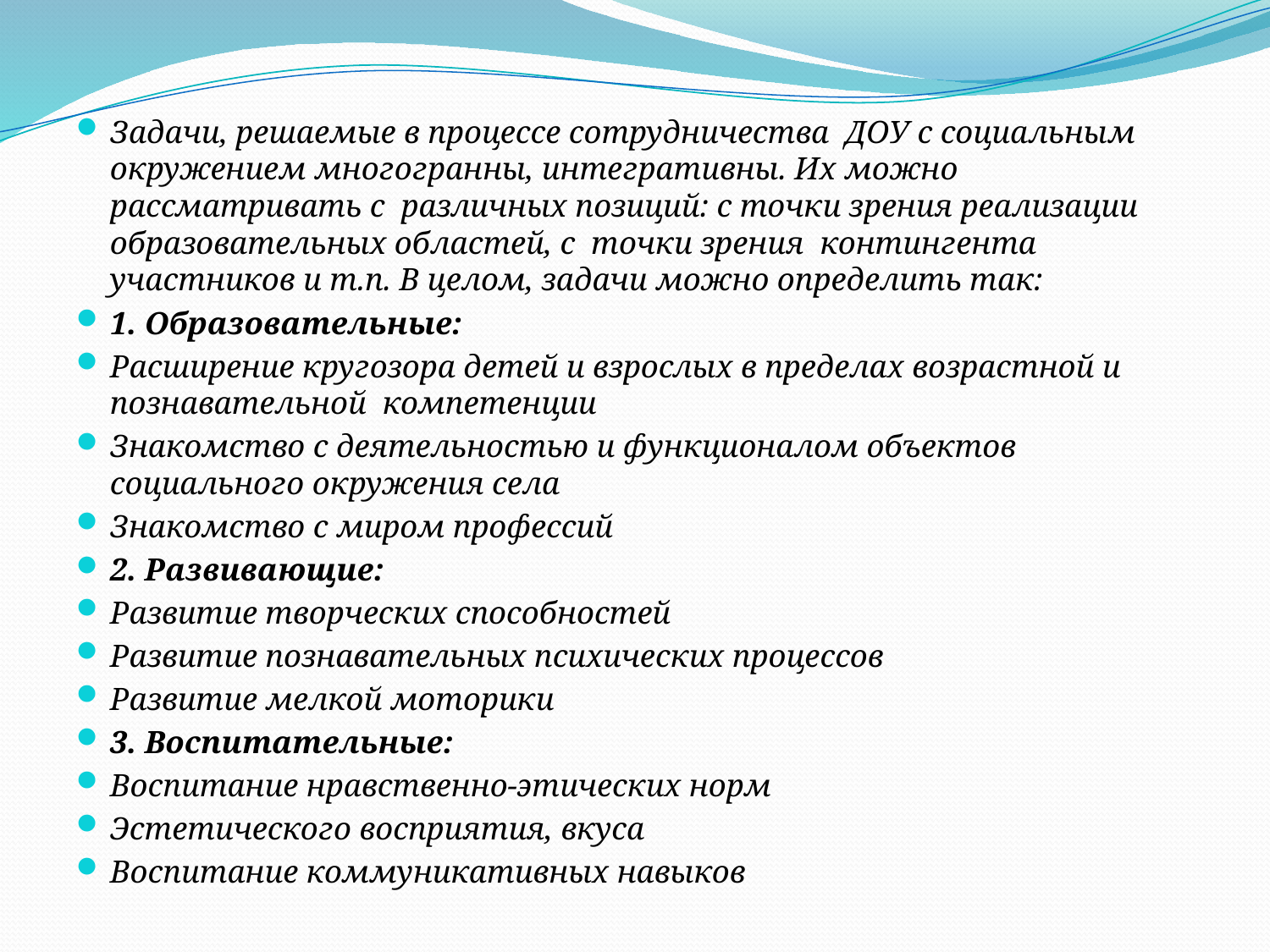

Задачи, решаемые в процессе сотрудничества  ДОУ с социальным окружением многогранны, интегративны. Их можно рассматривать с  различных позиций: с точки зрения реализации образовательных областей, с  точки зрения  контингента участников и т.п. В целом, задачи можно определить так:
1. Образовательные:
Расширение кругозора детей и взрослых в пределах возрастной и познавательной  компетенции
Знакомство с деятельностью и функционалом объектов социального окружения села
Знакомство с миром профессий
2. Развивающие:
Развитие творческих способностей
Развитие познавательных психических процессов
Развитие мелкой моторики
3. Воспитательные:
Воспитание нравственно-этических норм
Эстетического восприятия, вкуса
Воспитание коммуникативных навыков